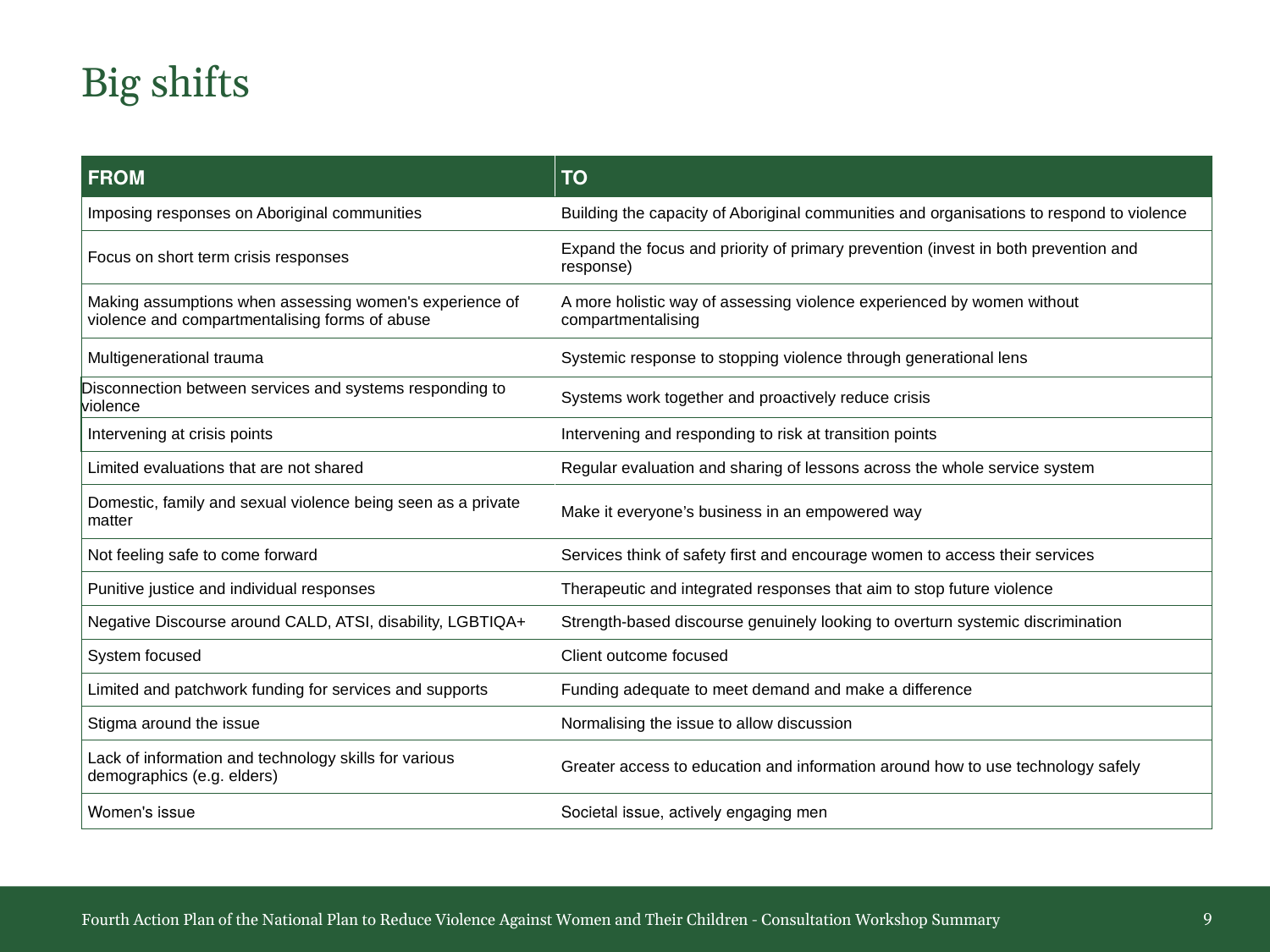

# Big shifts
| FROM | TO |
| --- | --- |
| Imposing responses on Aboriginal communities | Building the capacity of Aboriginal communities and organisations to respond to violence |
| Focus on short term crisis responses | Expand the focus and priority of primary prevention (invest in both prevention and response) |
| Making assumptions when assessing women's experience of violence and compartmentalising forms of abuse | A more holistic way of assessing violence experienced by women without compartmentalising |
| Multigenerational trauma | Systemic response to stopping violence through generational lens |
| Disconnection between services and systems responding to violence | Systems work together and proactively reduce crisis |
| Intervening at crisis points | Intervening and responding to risk at transition points |
| Limited evaluations that are not shared | Regular evaluation and sharing of lessons across the whole service system |
| Domestic, family and sexual violence being seen as a private matter | Make it everyone’s business in an empowered way |
| Not feeling safe to come forward | Services think of safety first and encourage women to access their services |
| Punitive justice and individual responses | Therapeutic and integrated responses that aim to stop future violence |
| Negative Discourse around CALD, ATSI, disability, LGBTIQA+ | Strength-based discourse genuinely looking to overturn systemic discrimination |
| System focused | Client outcome focused |
| Limited and patchwork funding for services and supports | Funding adequate to meet demand and make a difference |
| Stigma around the issue | Normalising the issue to allow discussion |
| Lack of information and technology skills for various demographics (e.g. elders) | Greater access to education and information around how to use technology safely |
| Women's issue | Societal issue, actively engaging men |
9
Fourth Action Plan of the National Plan to Reduce Violence Against Women and Their Children - Consultation Workshop Summary